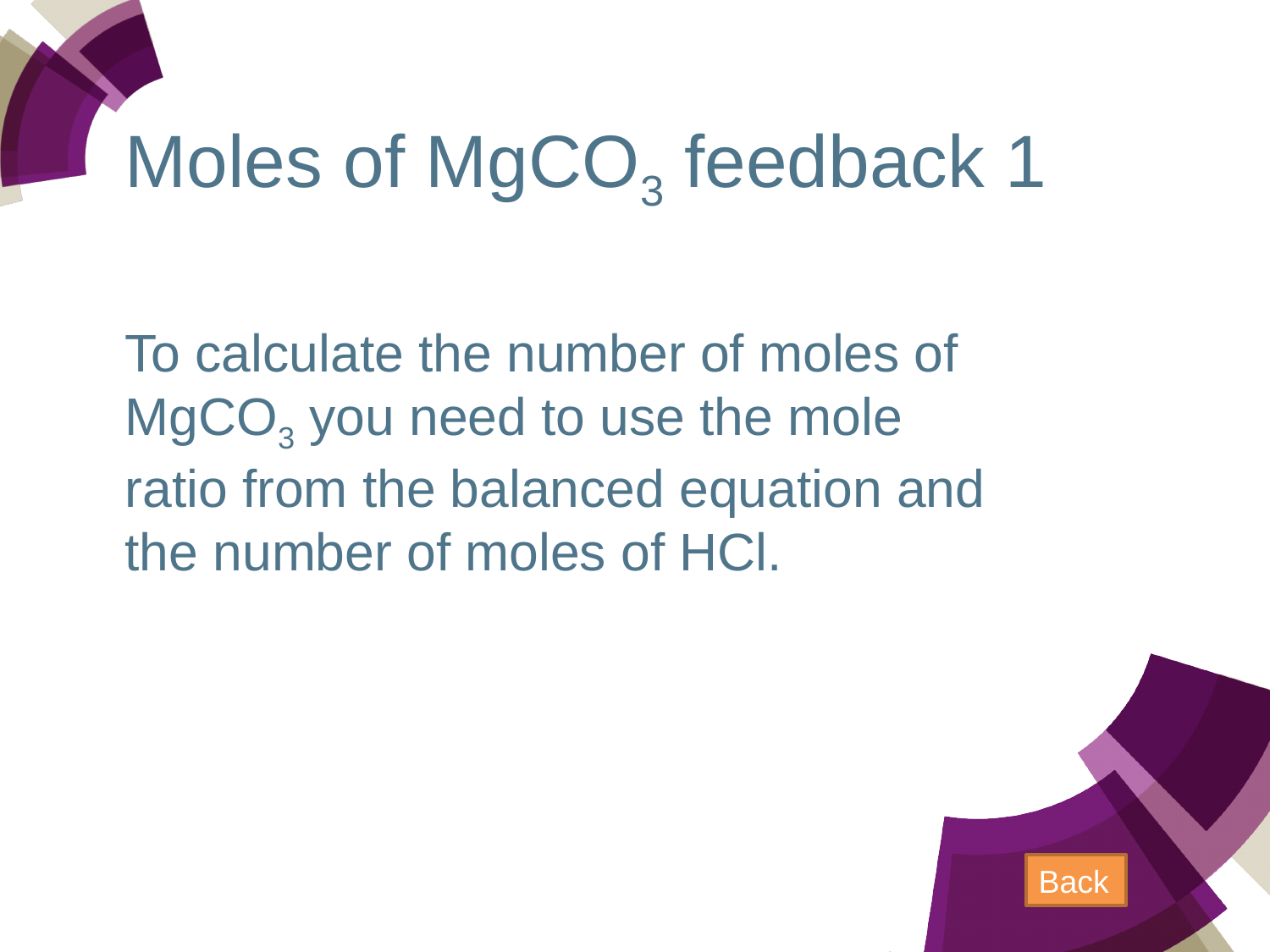

# Moles of MgCO3 feedback 1
To calculate the number of moles of MgCO3 you need to use the mole ratio from the balanced equation and the number of moles of HCl.
Back